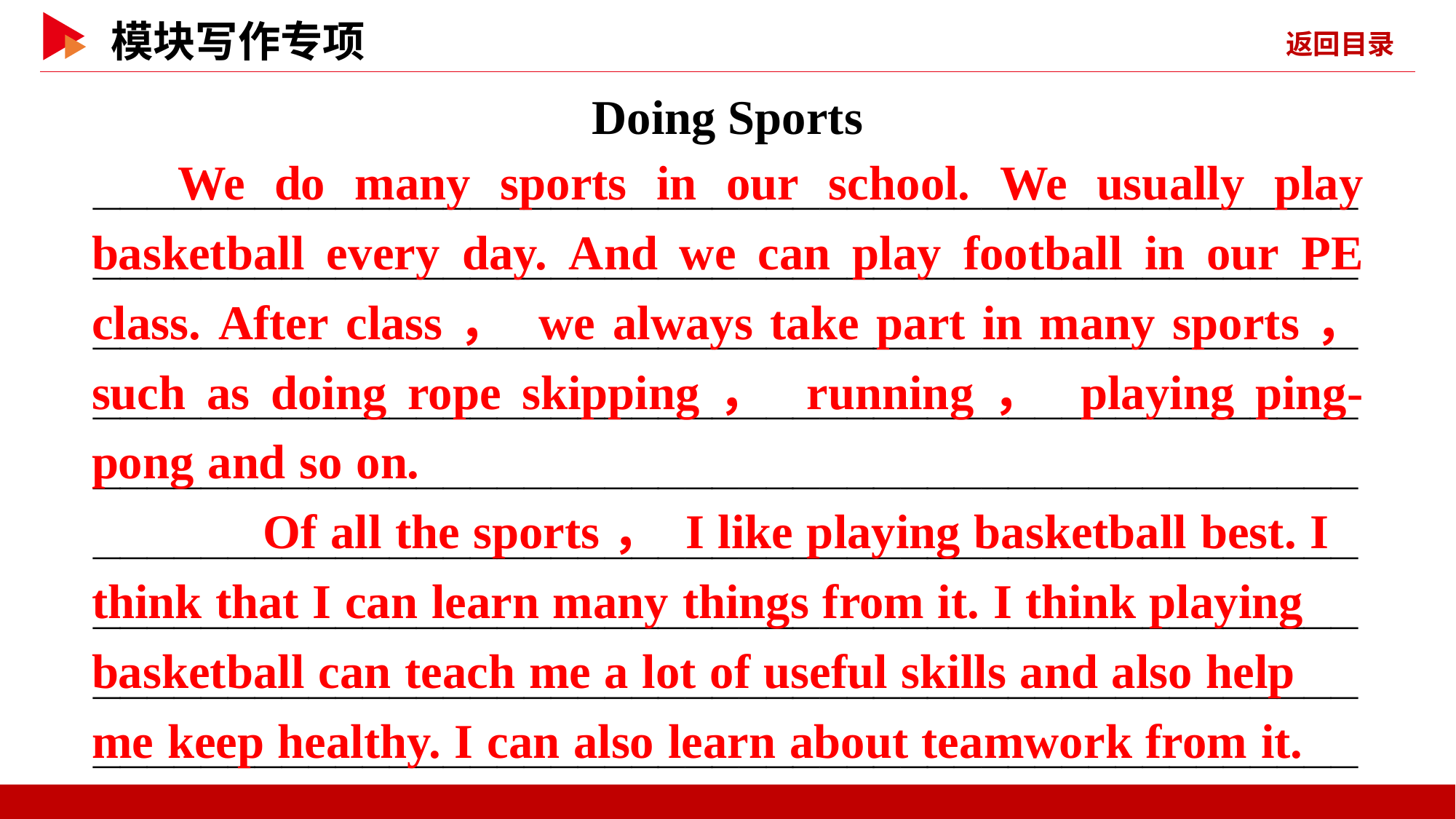

Doing Sports
___________________________________________________________________________________________________________________________________________________________________________________________________________________________________________________________________________________________________________________________________________________________________________________________________________________________________________________________________________
We do many sports in our school. We usually play basketball every day. And we can play football in our PE class. After class， we always take part in many sports， such as doing rope skipping， running， playing ping-pong and so on.
       Of all the sports， I like playing basketball best. I think that I can learn many things from it. I think playing basketball can teach me a lot of useful skills and also help me keep healthy. I can also learn about teamwork from it.